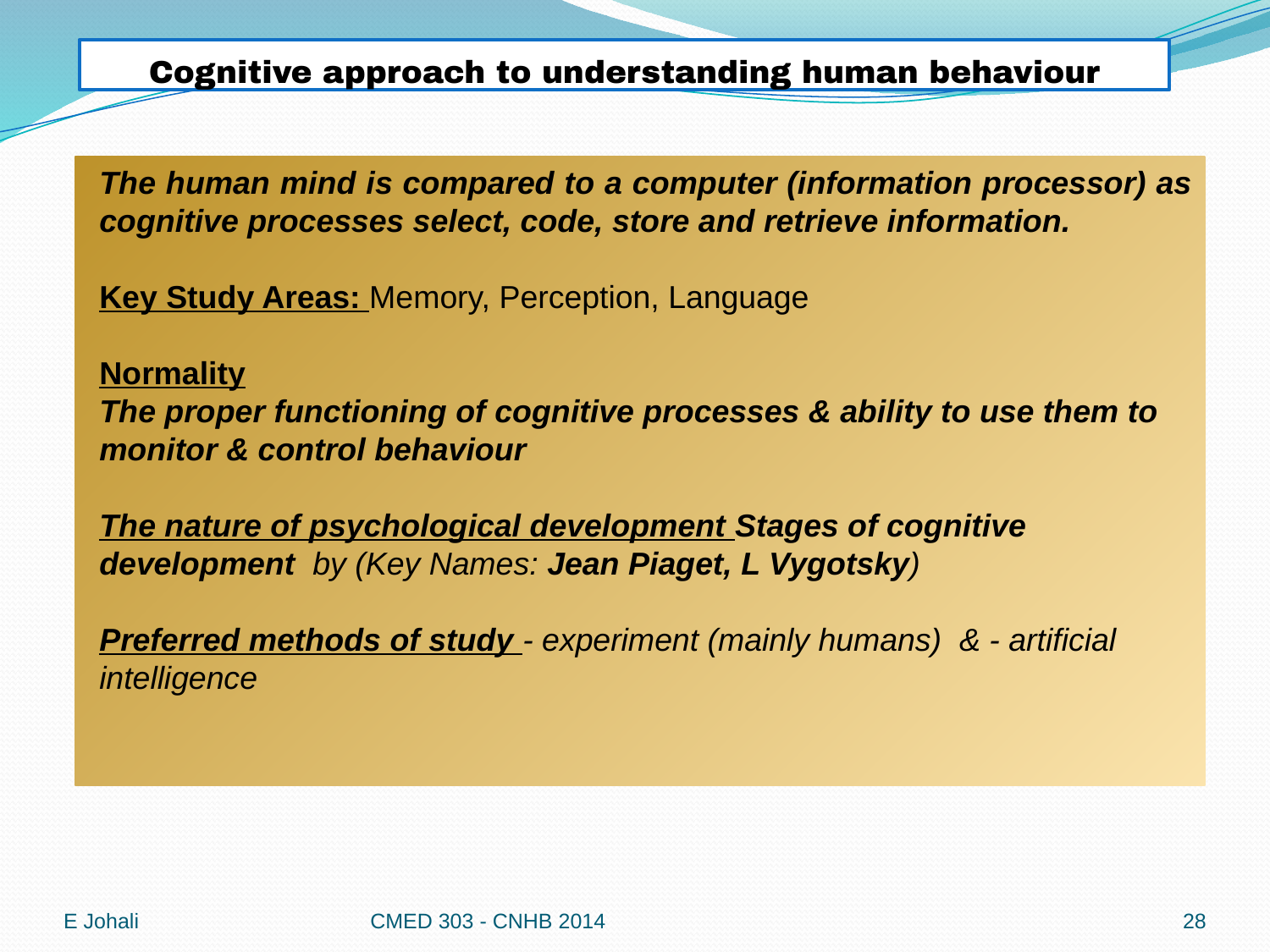

# Cognitive approach to understanding human behaviour
The human mind is compared to a computer (information processor) as cognitive processes select, code, store and retrieve information.

Key Study Areas: Memory, Perception, Language

Normality
The proper functioning of cognitive processes & ability to use them to monitor & control behaviour

The nature of psychological development Stages of cognitive development  by (Key Names: Jean Piaget, L Vygotsky)

Preferred methods of study - experiment (mainly humans)  & - artificial intelligence

E Johali
CMED 303 - CNHB 2014
28